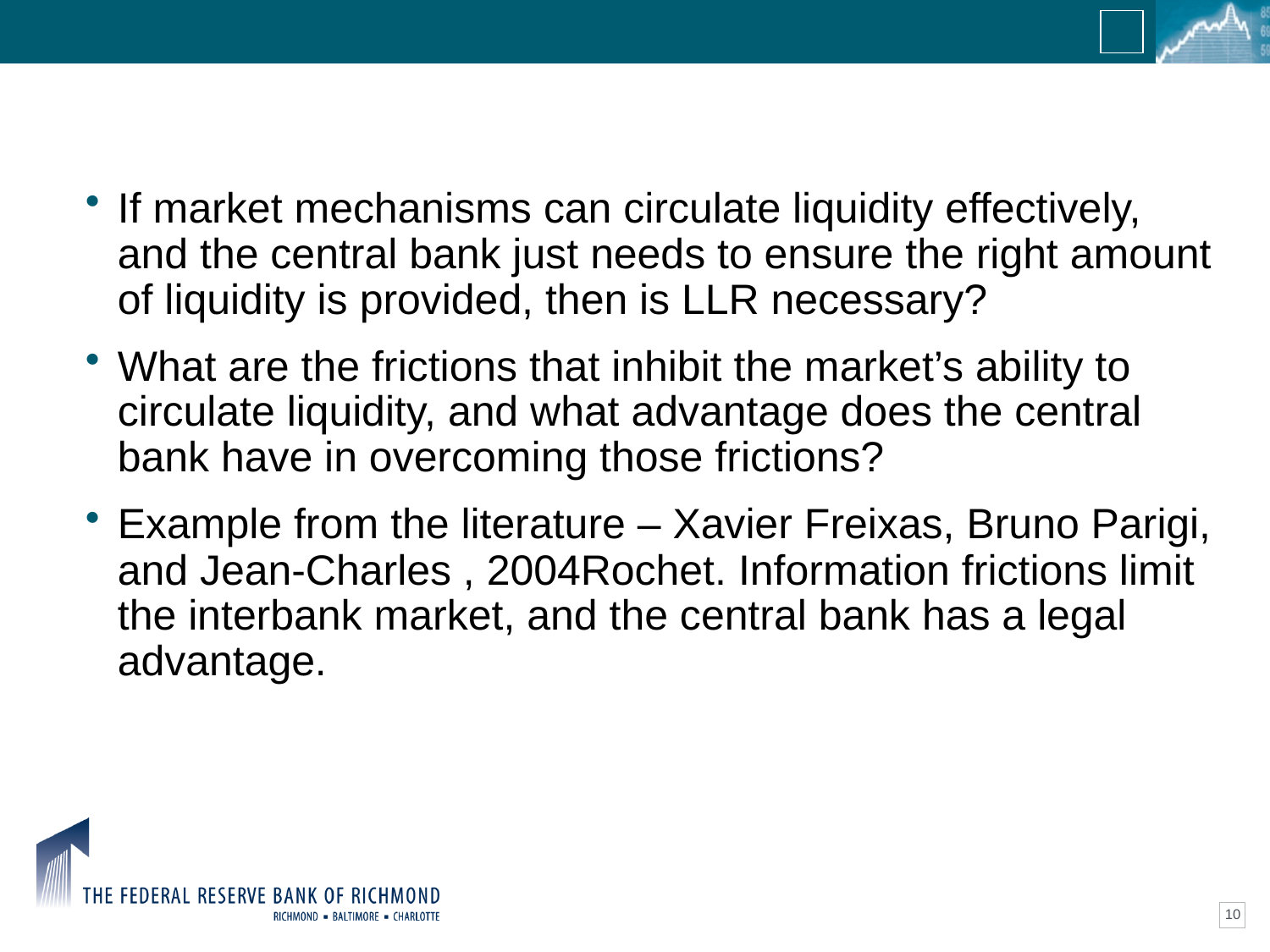

#
If market mechanisms can circulate liquidity effectively, and the central bank just needs to ensure the right amount of liquidity is provided, then is LLR necessary?
What are the frictions that inhibit the market’s ability to circulate liquidity, and what advantage does the central bank have in overcoming those frictions?
Example from the literature – Xavier Freixas, Bruno Parigi, and Jean-Charles , 2004Rochet. Information frictions limit the interbank market, and the central bank has a legal advantage.

10